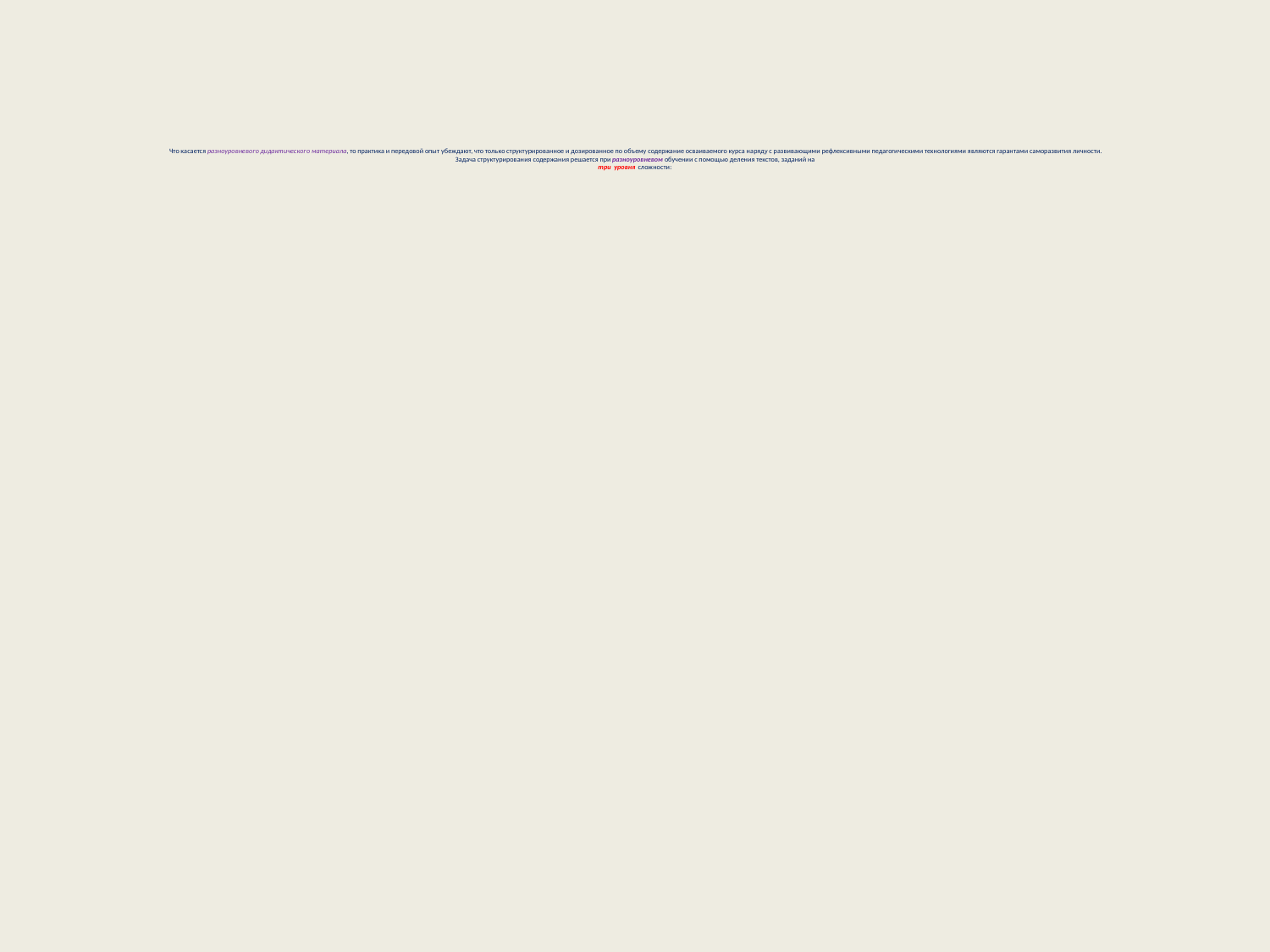

# Что касается разноуровневого дидактического материала, то практика и передовой опыт убеждают, что только структурированное и дозированное по объему содержание осваиваемого курса наряду с развивающими рефлексивными педагогическими технологиями являются гарантами саморазвития личности. Задача структурирования содержания решается при разноуровневом обучении с помощью деления текстов, заданий на три  уровня  сложности: